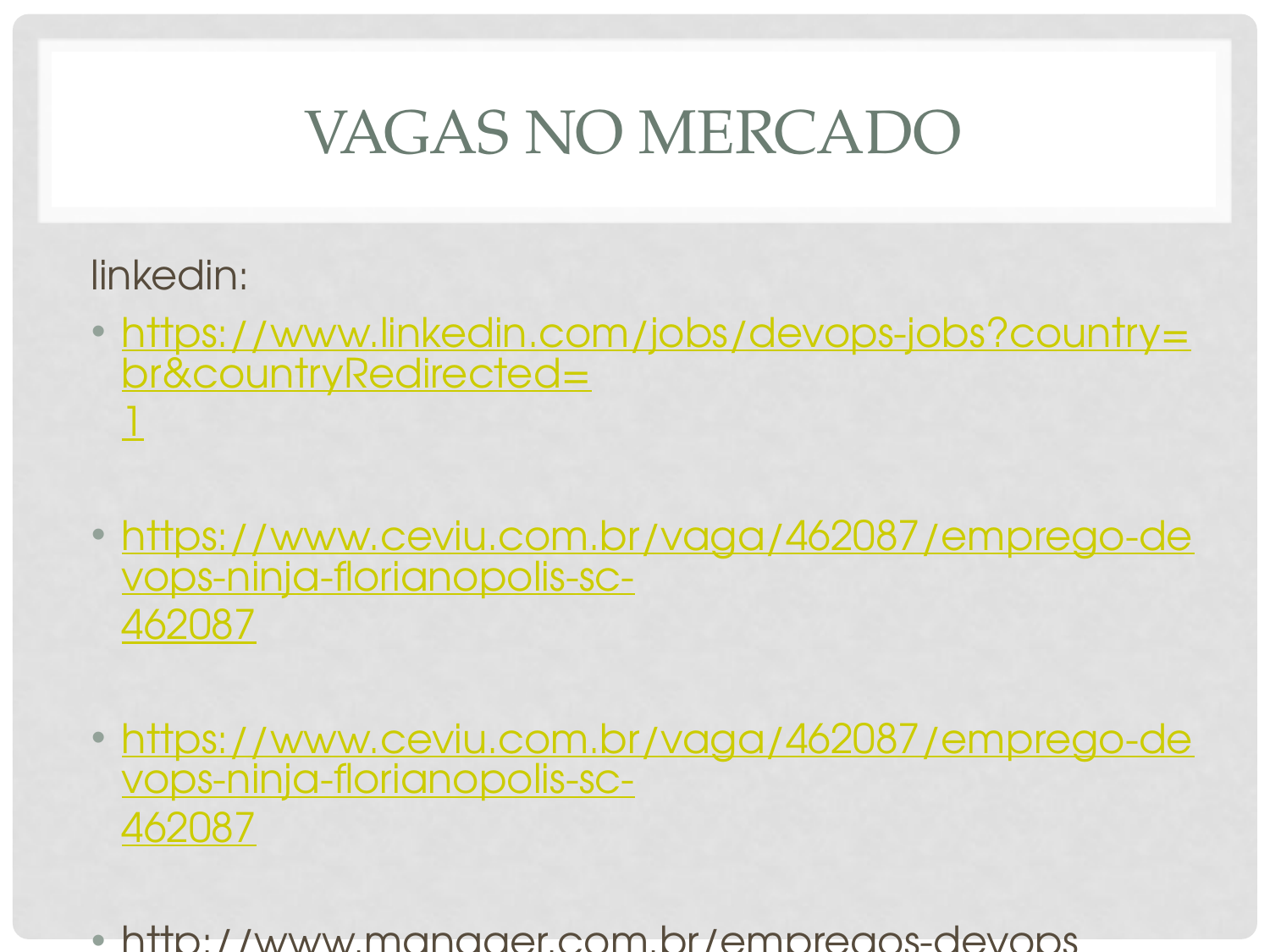

# Vagas no mercado
linkedin:
https://www.linkedin.com/jobs/devops-jobs?country=br&countryRedirected=1

https://www.ceviu.com.br/vaga/462087/emprego-devops-ninja-florianopolis-sc-462087

https://www.ceviu.com.br/vaga/462087/emprego-devops-ninja-florianopolis-sc-462087

http://www.manager.com.br/empregos-devops